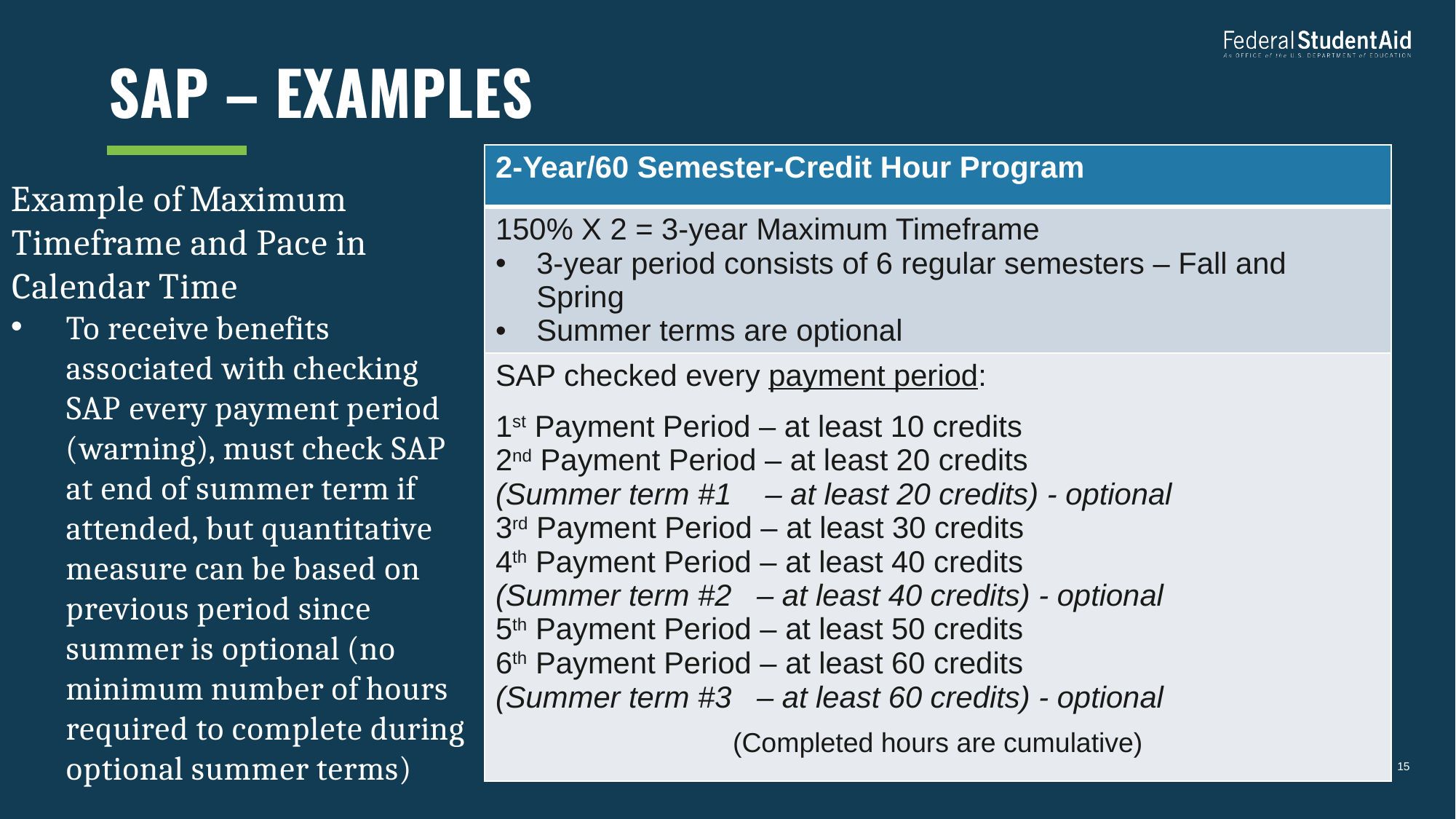

# SAP – examples
| 2-Year/60 Semester-Credit Hour Program |
| --- |
| 150% X 2 = 3-year Maximum Timeframe 3-year period consists of 6 regular semesters – Fall and Spring Summer terms are optional |
| SAP checked every payment period: 1st Payment Period – at least 10 credits 2nd Payment Period – at least 20 credits (Summer term #1 – at least 20 credits) - optional 3rd Payment Period – at least 30 credits 4th Payment Period – at least 40 credits (Summer term #2 – at least 40 credits) - optional 5th Payment Period – at least 50 credits 6th Payment Period – at least 60 credits (Summer term #3 – at least 60 credits) - optional (Completed hours are cumulative) |
Example of Maximum Timeframe and Pace in Calendar Time
To receive benefits associated with checking SAP every payment period (warning), must check SAP at end of summer term if attended, but quantitative measure can be based on previous period since summer is optional (no minimum number of hours required to complete during optional summer terms)
15